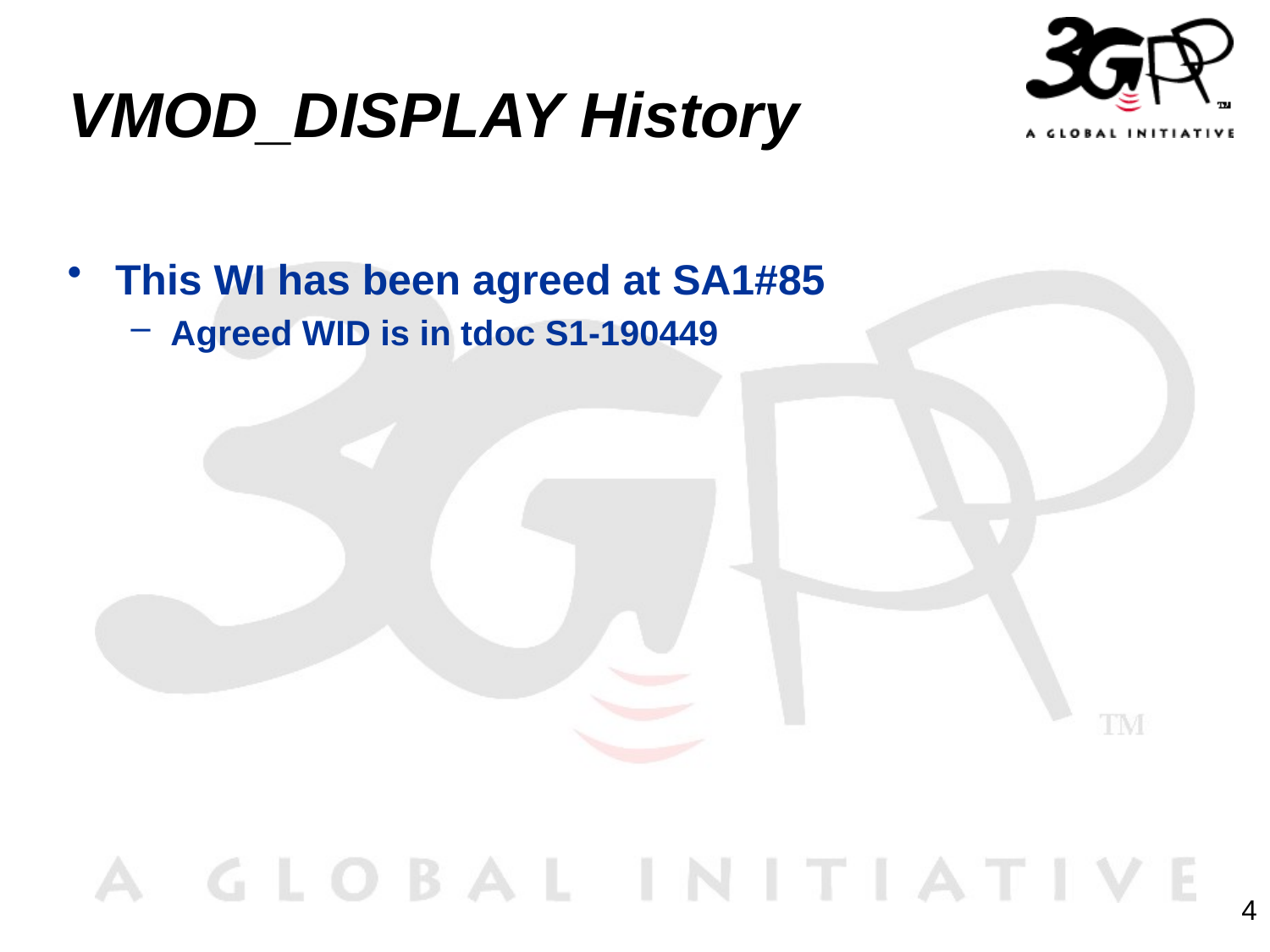

# VMOD_DISPLAY History
This WI has been agreed at SA1#85
Agreed WID is in tdoc S1-190449

4